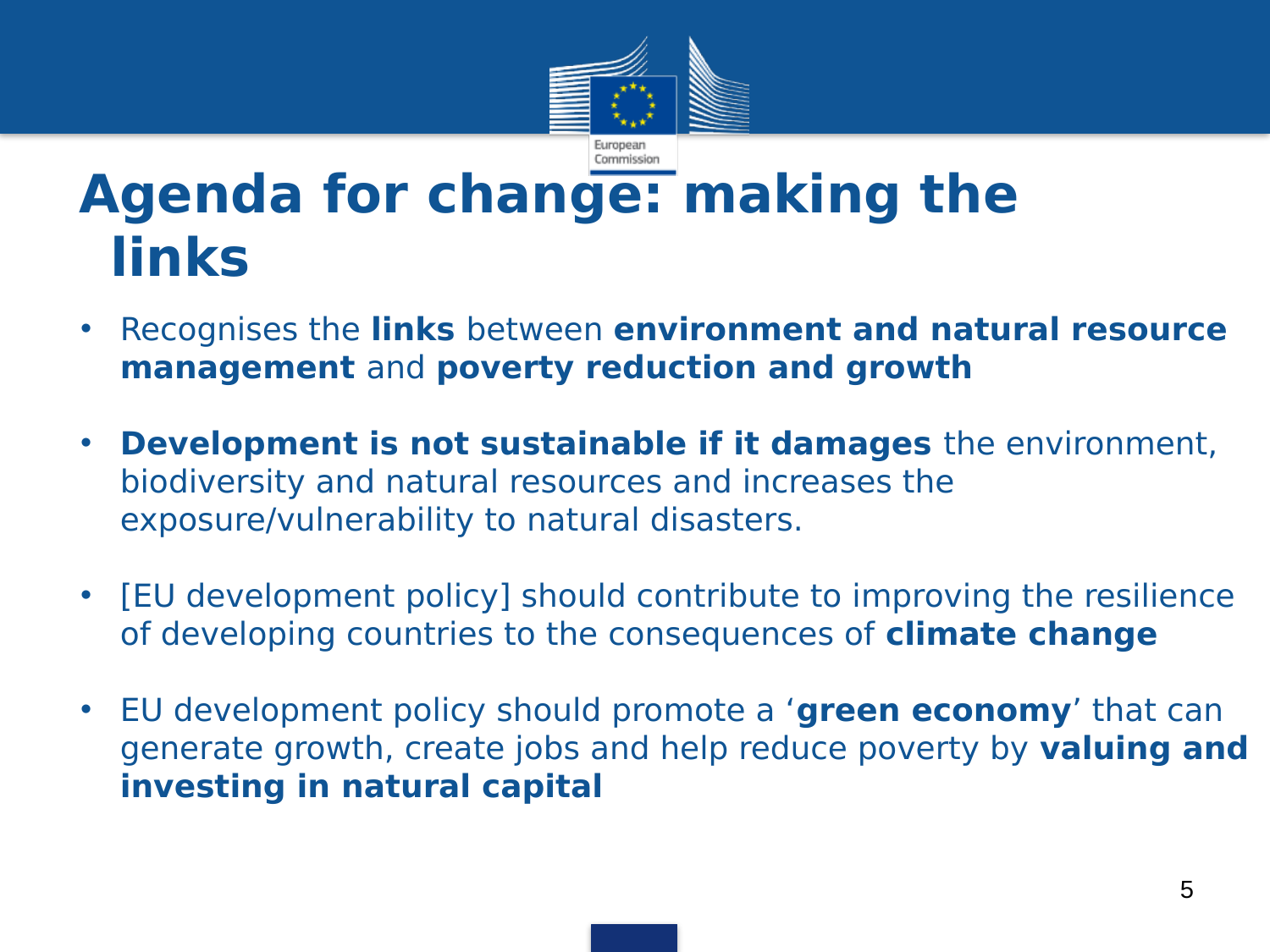

# Agenda for change: making the links

Recognises the links between environment and natural resource management and poverty reduction and growth

Development is not sustainable if it damages the environment, biodiversity and natural resources and increases the exposure/vulnerability to natural disasters.

[EU development policy] should contribute to improving the resilience of developing countries to the consequences of climate change

EU development policy should promote a ‘green economy’ that can generate growth, create jobs and help reduce poverty by valuing and investing in natural capital

5